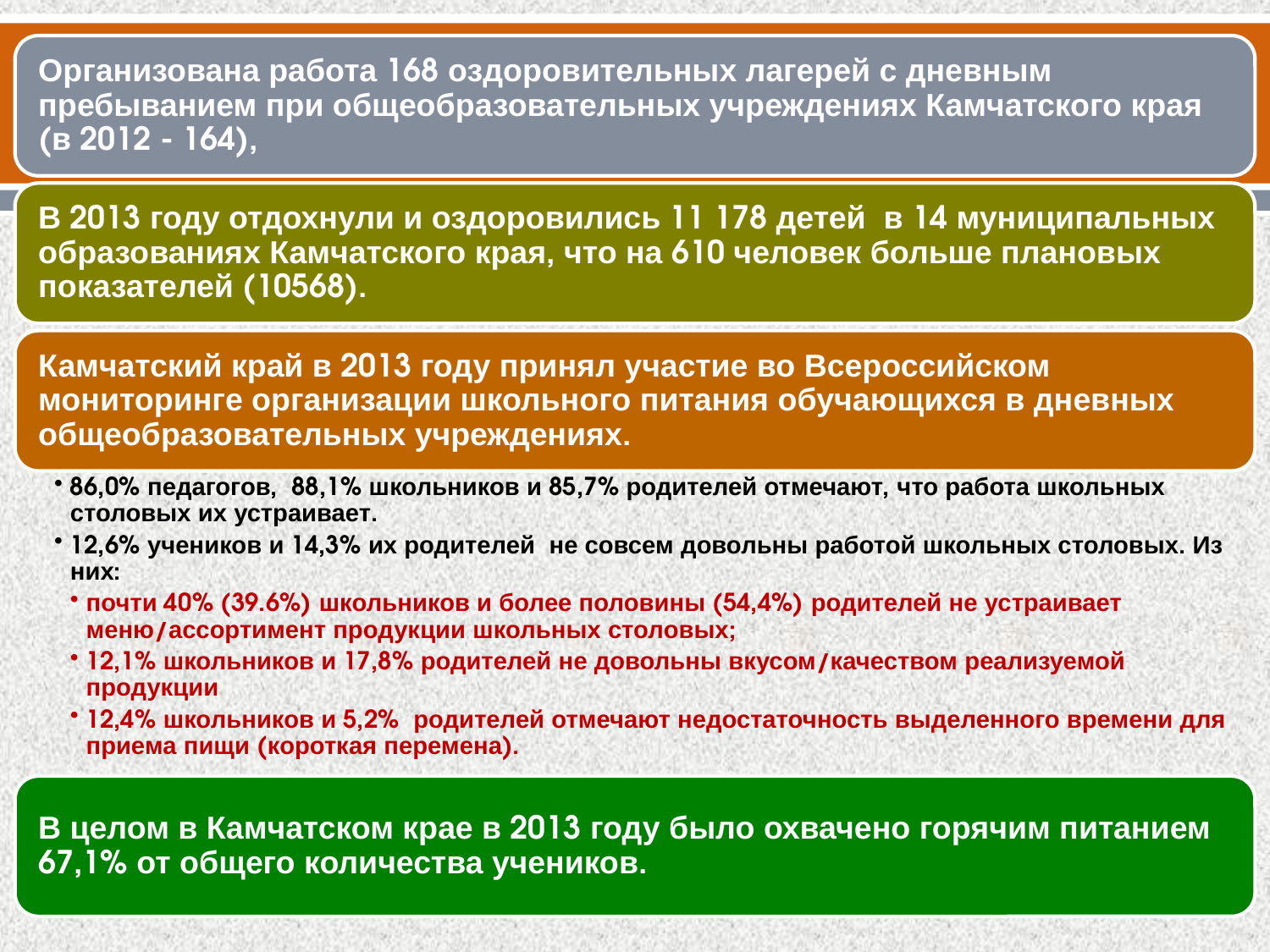

Организована работа 168 оздоровительных лагерей с дневным пребыванием при общеобразовательных учреждениях Камчатского края (в 2012 - 164),
В 2013 году отдохнули и оздоровились 11 178 детей  в 14 муниципальных образованиях Камчатского края, что на 610 человек больше плановых показателей (10568).
Камчатский край в 2013 году принял участие во Всероссийском мониторинге организации школьного питания обучающихся в дневных общеобразовательных учреждениях.
86,0% педагогов,  88,1% школьников и 85,7% родителей отмечают, что работа школьных столовых их устраивает.
12,6% учеников и 14,3% их родителей  не совсем довольны работой школьных столовых. Из них:
почти 40% (39.6%) школьников и более половины (54,4%) родителей не устраивает меню/ассортимент продукции школьных столовых;
12,1% школьников и 17,8% родителей не довольны вкусом/качеством реализуемой продукции
12,4% школьников и 5,2%  родителей отмечают недостаточность выделенного времени для приема пищи (короткая перемена).
В целом в Камчатском крае в 2013 году было охвачено горячим питанием 67,1% от общего количества учеников.
26